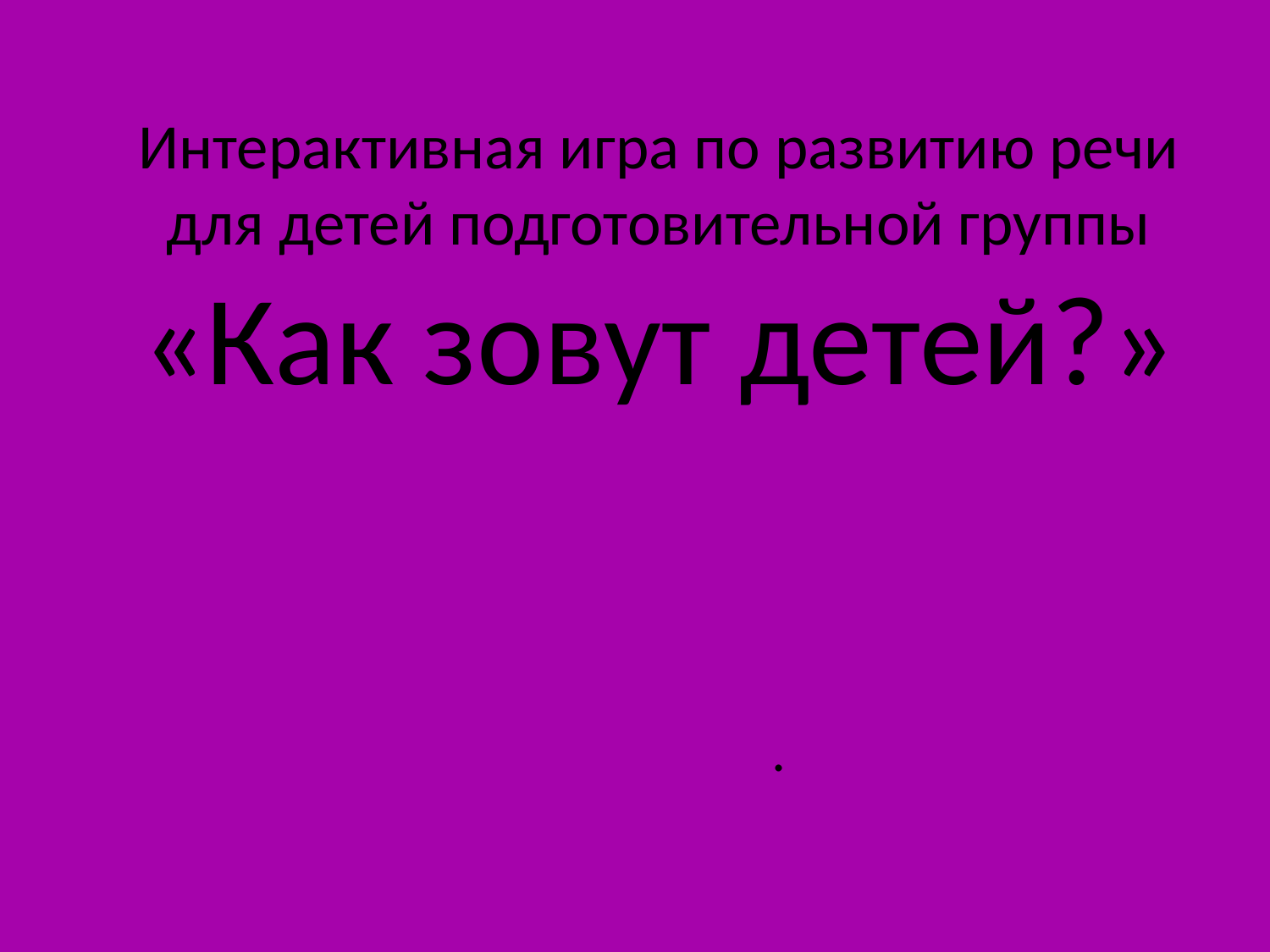

# Интерактивная игра по развитию речи для детей подготовительной группы «Как зовут детей?»
.